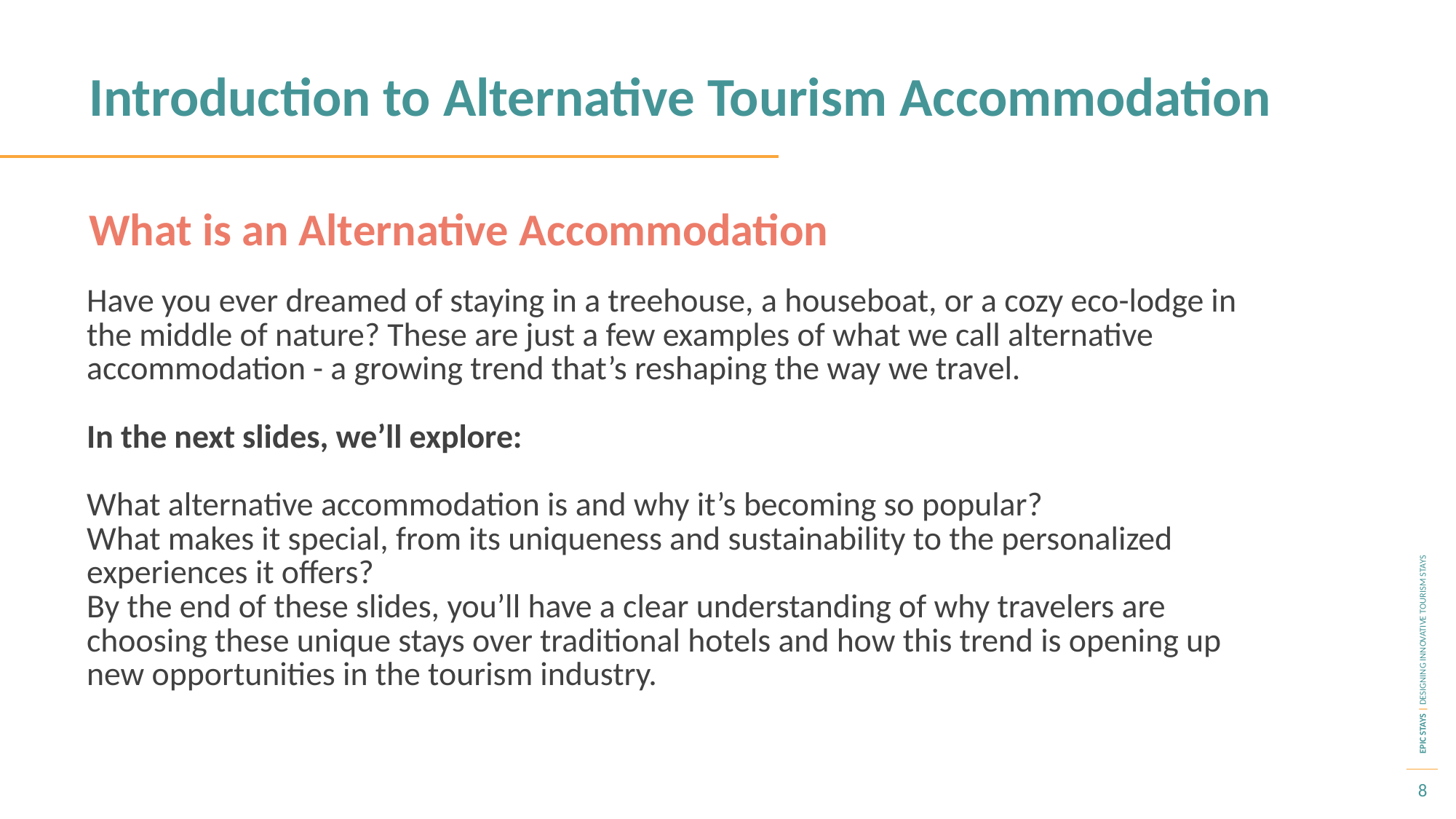

Introduction to Alternative Tourism Accommodation
What is an Alternative Accommodation
Have you ever dreamed of staying in a treehouse, a houseboat, or a cozy eco-lodge in the middle of nature? These are just a few examples of what we call alternative accommodation - a growing trend that’s reshaping the way we travel.

In the next slides, we’ll explore:

What alternative accommodation is and why it’s becoming so popular?
What makes it special, from its uniqueness and sustainability to the personalized experiences it offers?
By the end of these slides, you’ll have a clear understanding of why travelers are choosing these unique stays over traditional hotels and how this trend is opening up new opportunities in the tourism industry.
8